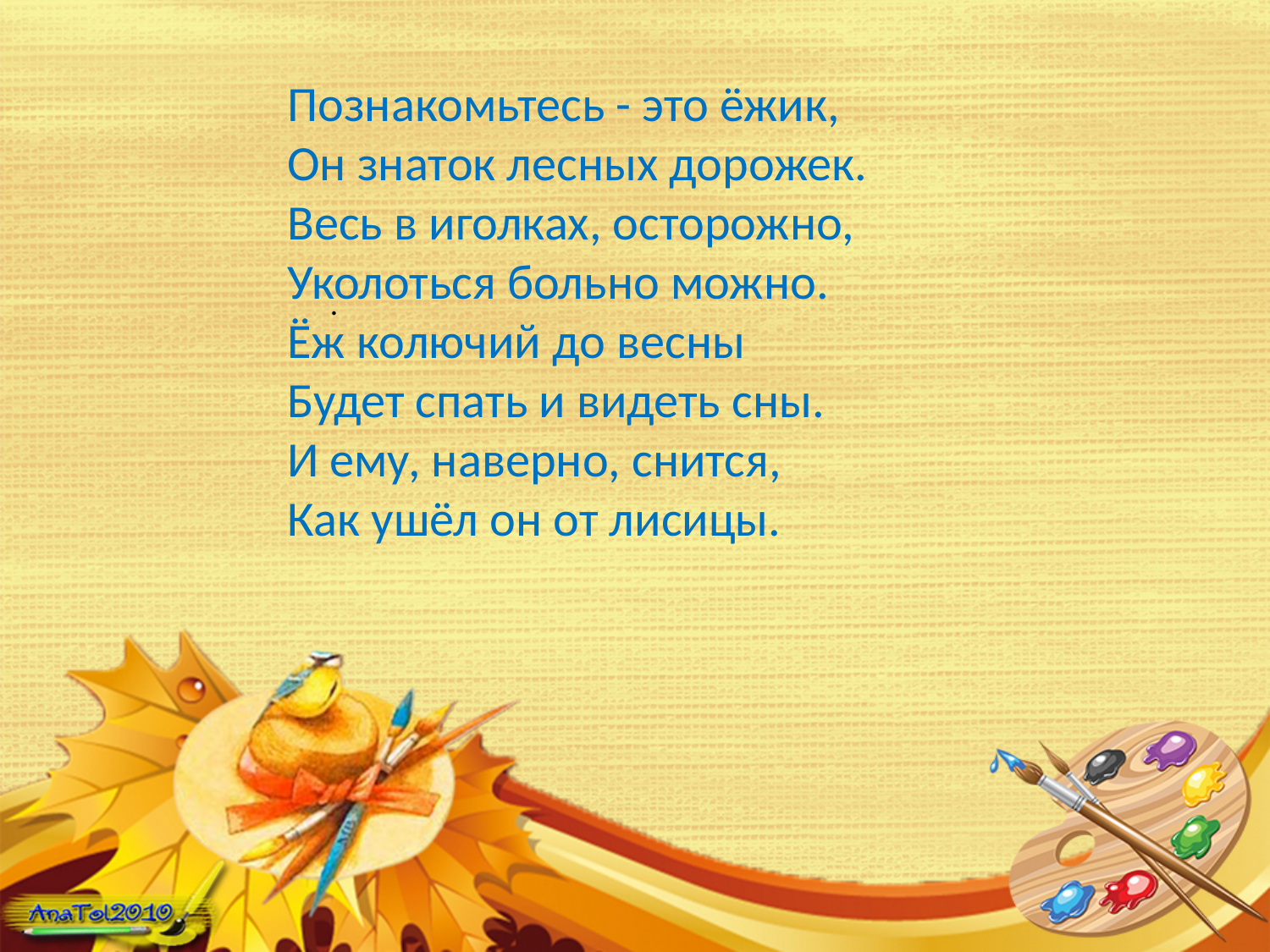

Познакомьтесь - это ёжик,
Он знаток лесных дорожек.
Весь в иголках, осторожно,
Уколоться больно можно.
Ёж колючий до весны
Будет спать и видеть сны.
И ему, наверно, снится,
Как ушёл он от лисицы.
.